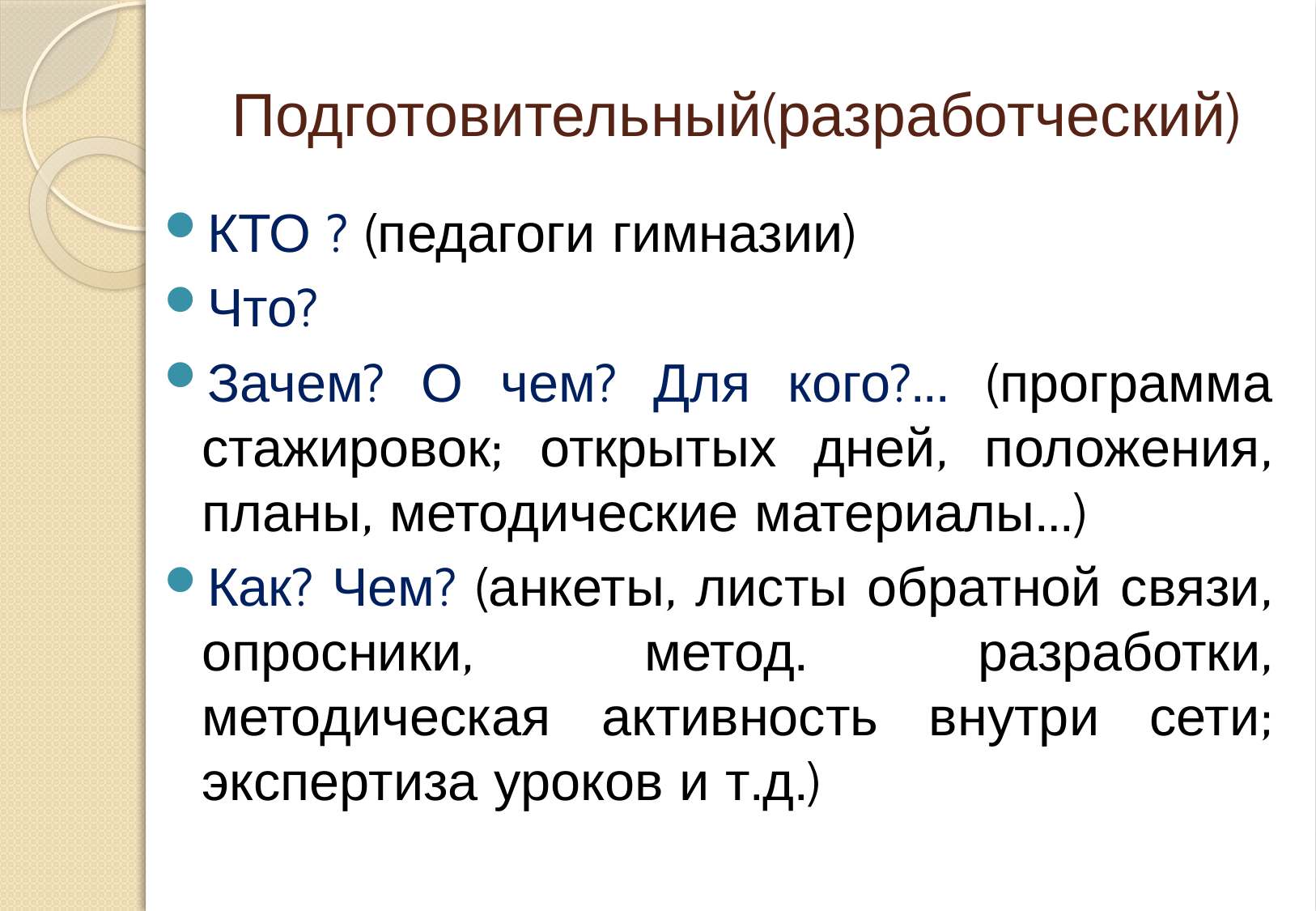

# Подготовительный(разработческий)
КТО ? (педагоги гимназии)
Что?
Зачем? О чем? Для кого?... (программа стажировок; открытых дней, положения, планы, методические материалы…)
Как? Чем? (анкеты, листы обратной связи, опросники, метод. разработки, методическая активность внутри сети; экспертиза уроков и т.д.)